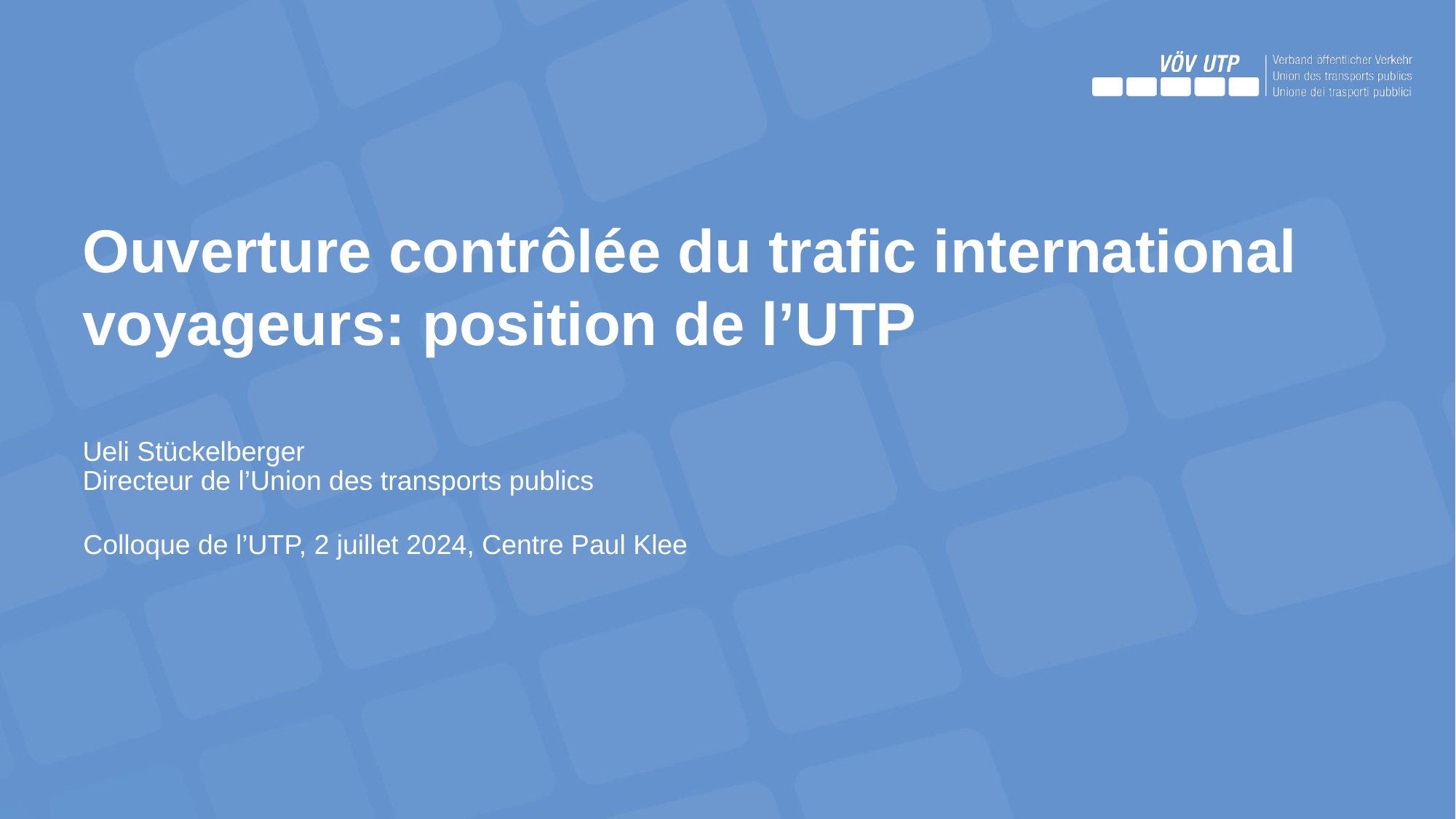

# Ouverture contrôlée du trafic international voyageurs: position de l’UTP
Ueli Stückelberger
Directeur de l’Union des transports publics
Colloque de l’UTP, 2 juillet 2024, Centre Paul Klee